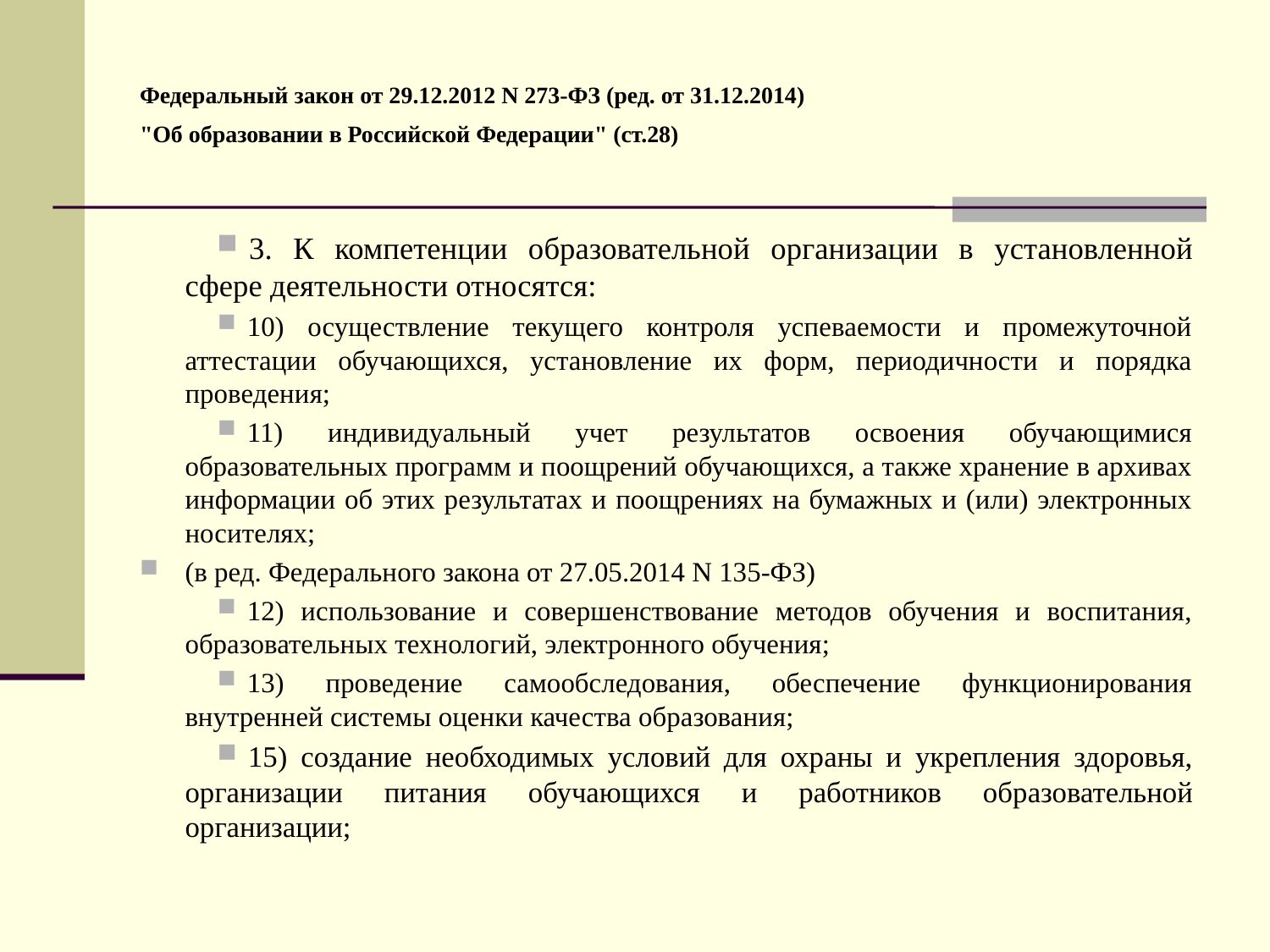

# Федеральный закон от 29.12.2012 N 273-ФЗ (ред. от 31.12.2014) "Об образовании в Российской Федерации" (ст.28)
3. К компетенции образовательной организации в установленной сфере деятельности относятся:
10) осуществление текущего контроля успеваемости и промежуточной аттестации обучающихся, установление их форм, периодичности и порядка проведения;
11) индивидуальный учет результатов освоения обучающимися образовательных программ и поощрений обучающихся, а также хранение в архивах информации об этих результатах и поощрениях на бумажных и (или) электронных носителях;
(в ред. Федерального закона от 27.05.2014 N 135-ФЗ)
12) использование и совершенствование методов обучения и воспитания, образовательных технологий, электронного обучения;
13) проведение самообследования, обеспечение функционирования внутренней системы оценки качества образования;
15) создание необходимых условий для охраны и укрепления здоровья, организации питания обучающихся и работников образовательной организации;